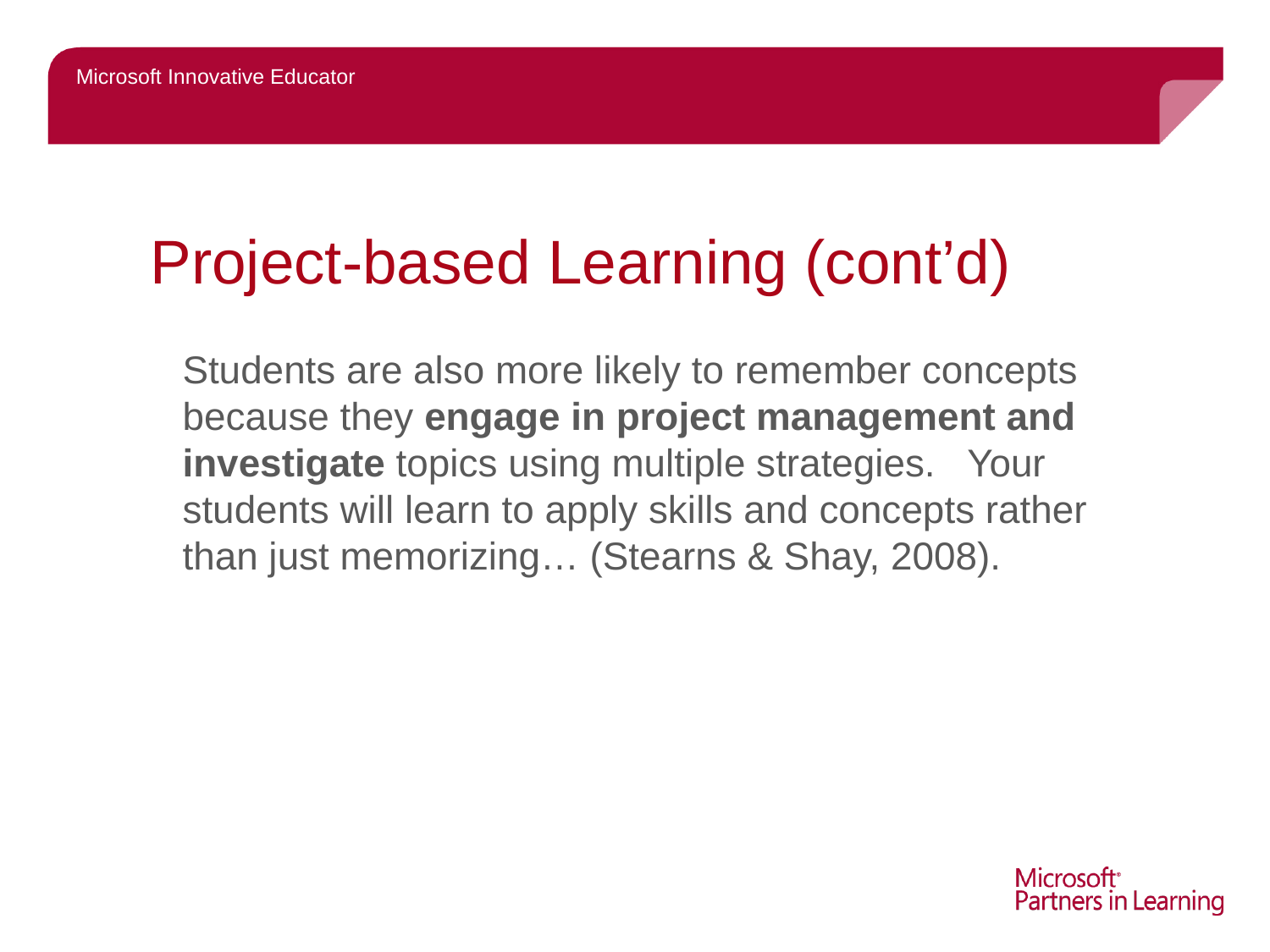

# Project-based Learning (cont’d)
	Students are also more likely to remember concepts because they engage in project management and investigate topics using multiple strategies.   Your students will learn to apply skills and concepts rather than just memorizing… (Stearns & Shay, 2008).